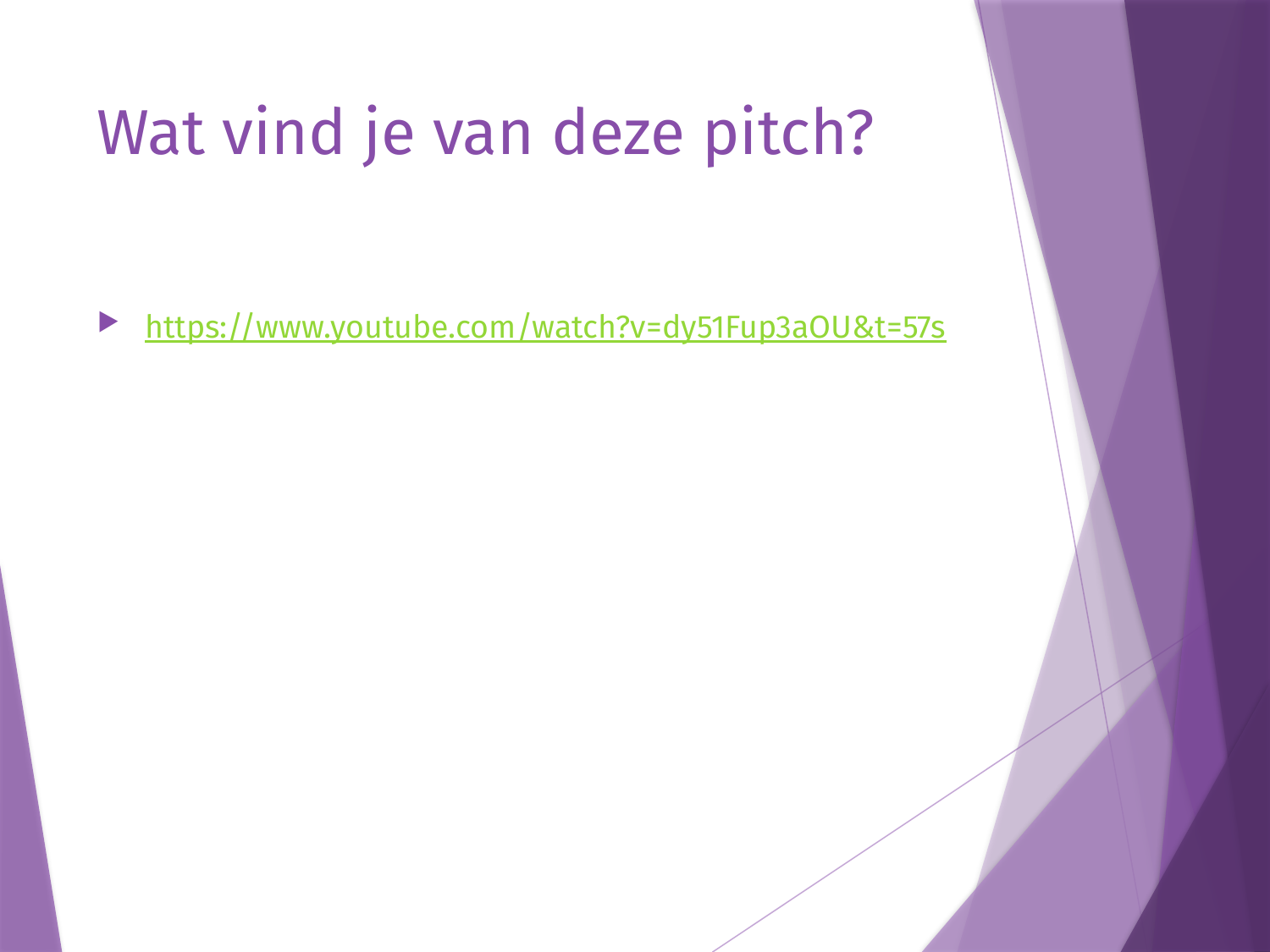

# Wat vind je van deze pitch?
https://www.youtube.com/watch?v=dy51Fup3aOU&t=57s